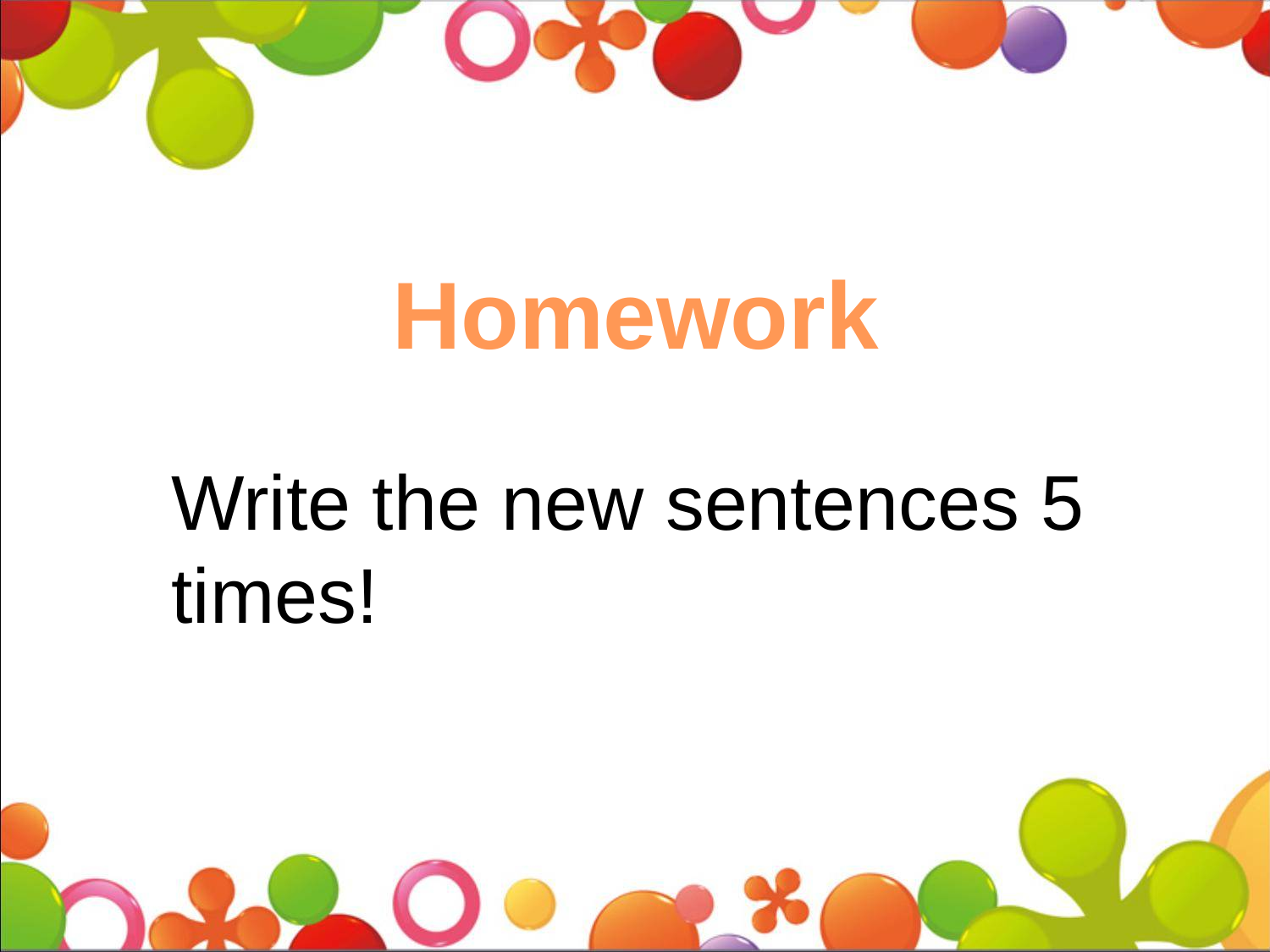

Homework
Write the new sentences 5 times!